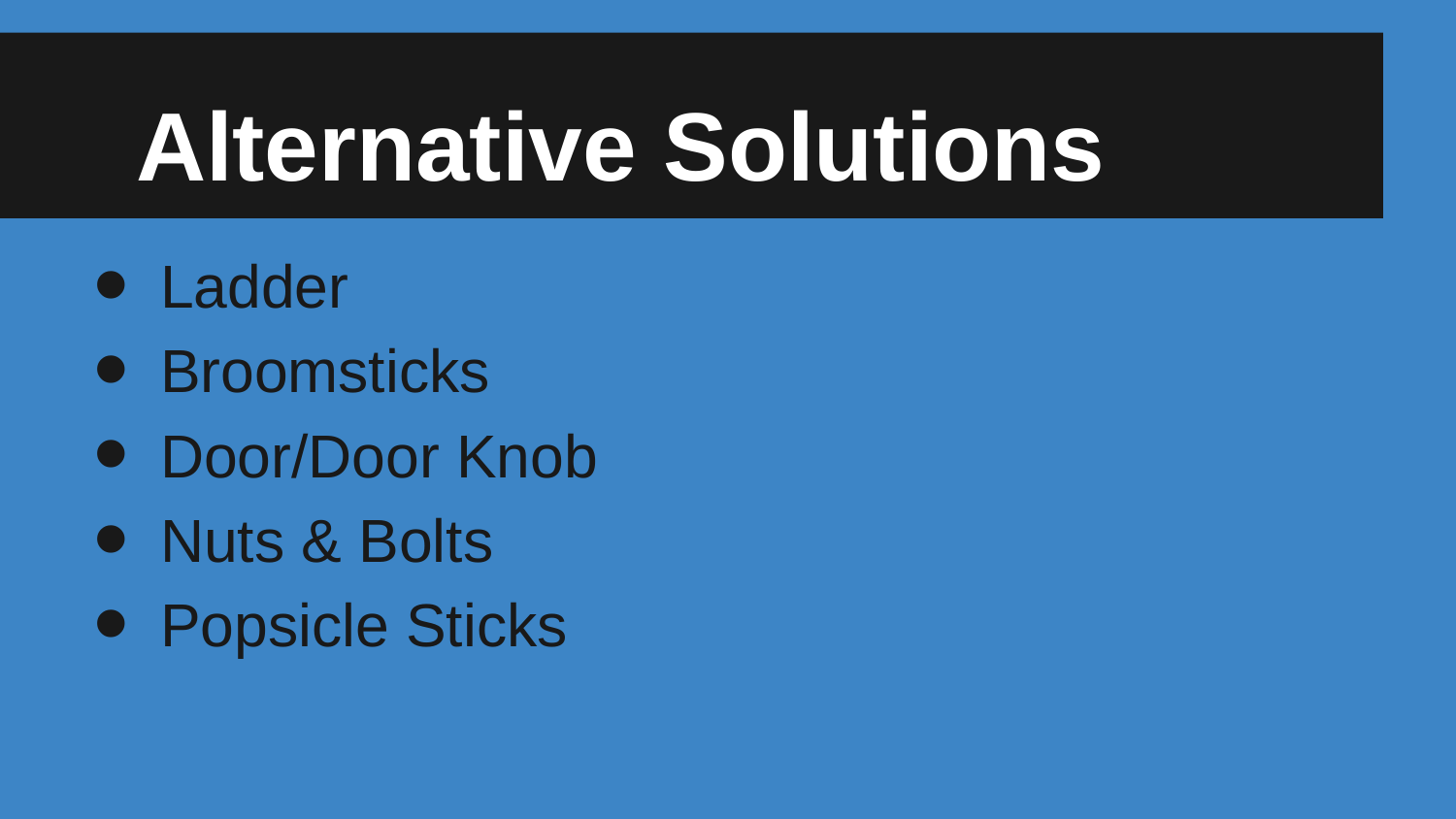

# Alternative Solutions
Ladder
Broomsticks
Door/Door Knob
Nuts & Bolts
Popsicle Sticks